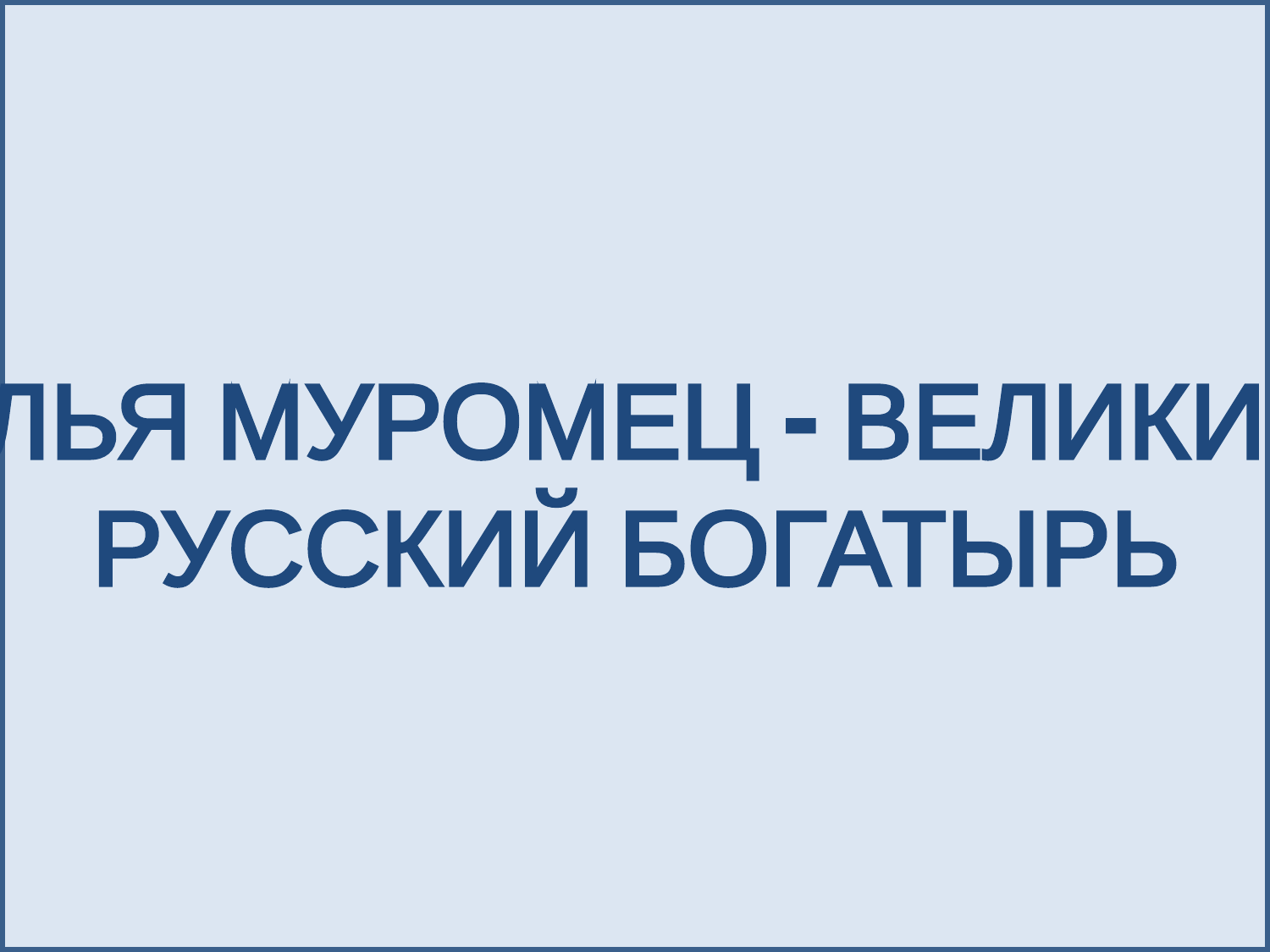

#
Илья муромец – великий
русский богатырь